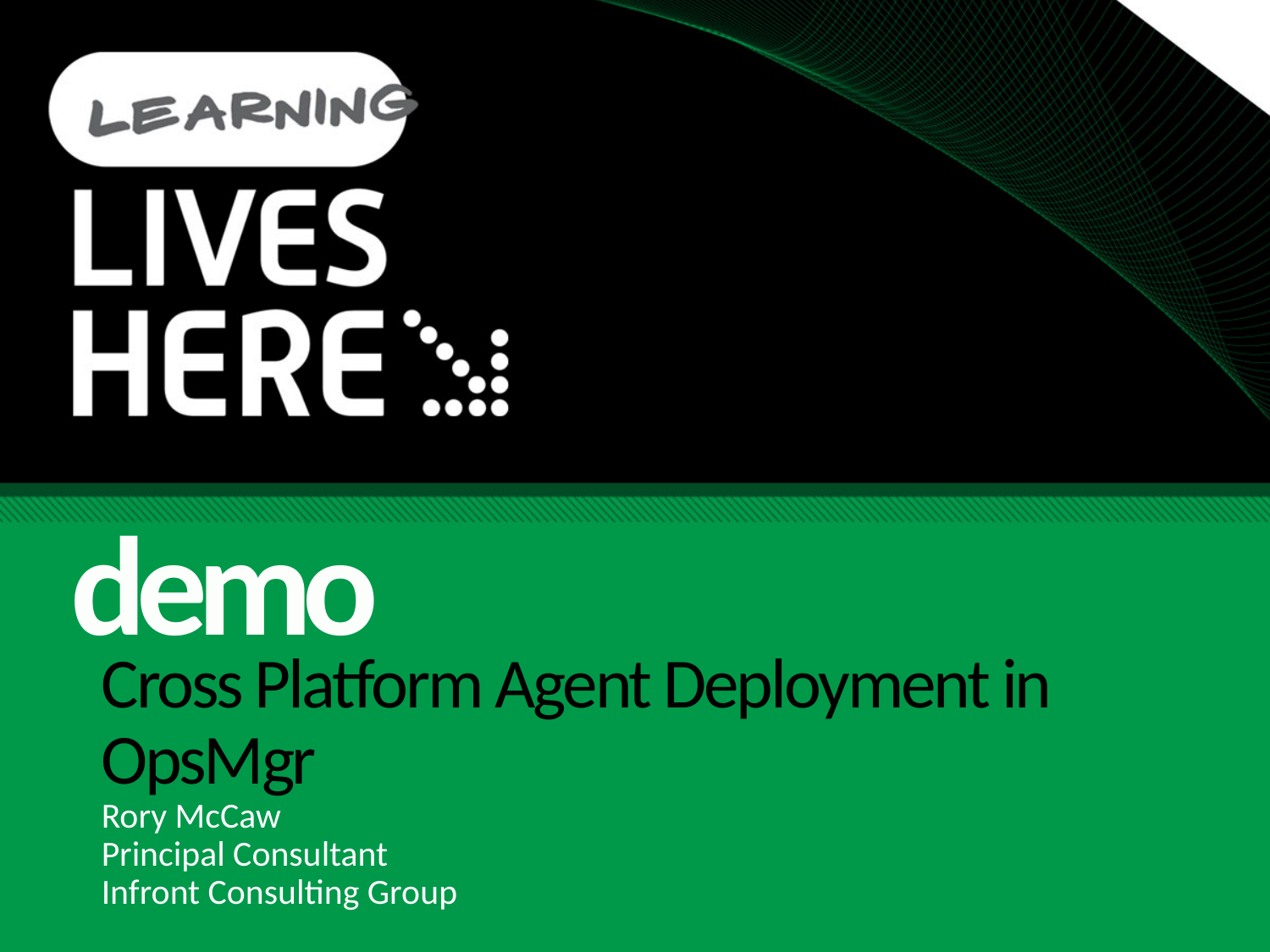

demo
# Cross Platform Agent Deployment in OpsMgr
Rory McCaw
Principal Consultant
Infront Consulting Group